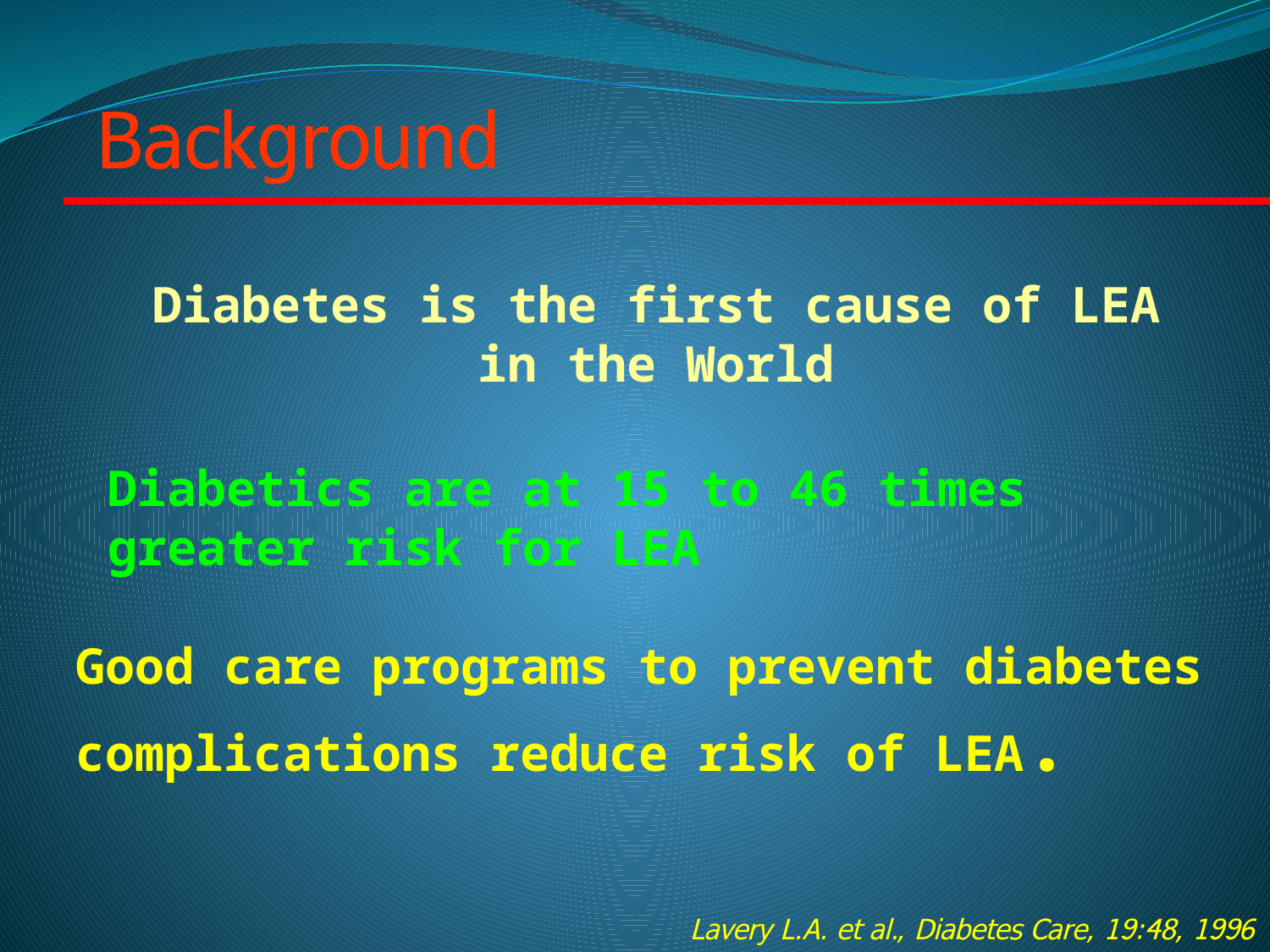

Background

Diabetes is the first cause of LEA in the World
Diabetics are at 15 to 46 times greater risk for LEA
Good care programs to prevent diabetes complications reduce risk of LEA.
Lavery L.A. et al., Diabetes Care, 19:48, 1996